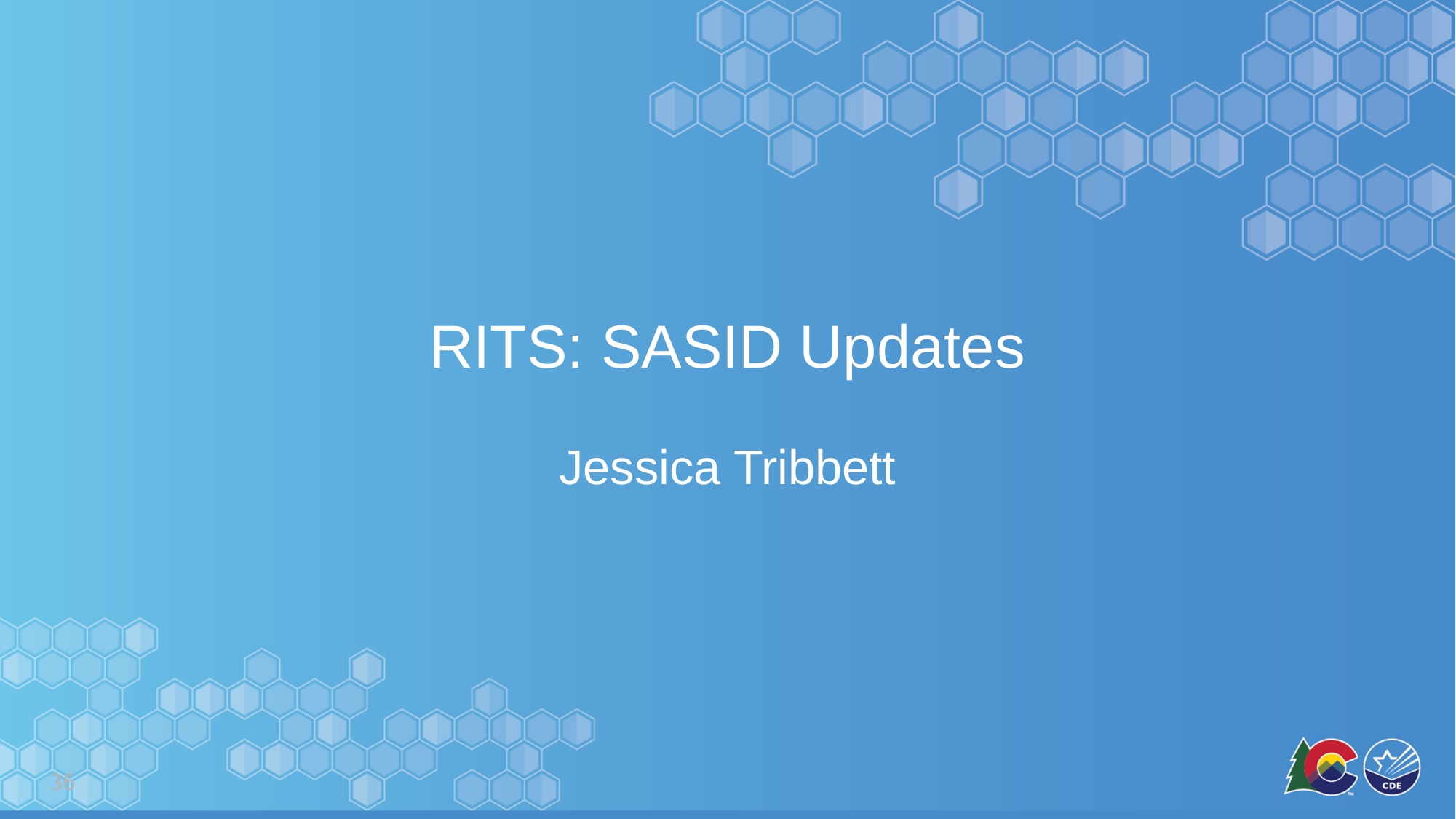

# RITS: SASID Updates
Jessica Tribbett
36